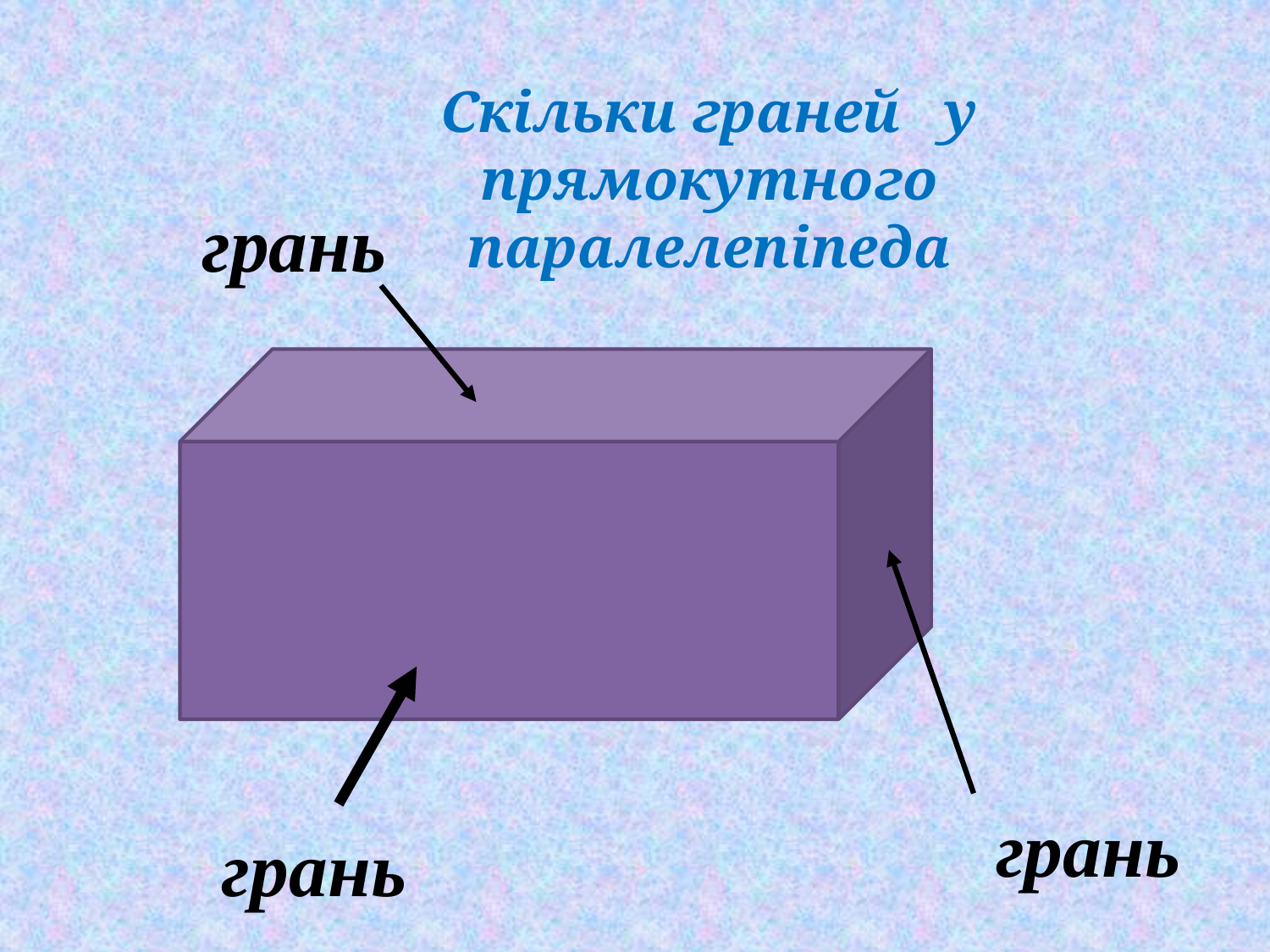

Скільки граней   у прямокутного паралелепіпеда
грань

#

грань
грань